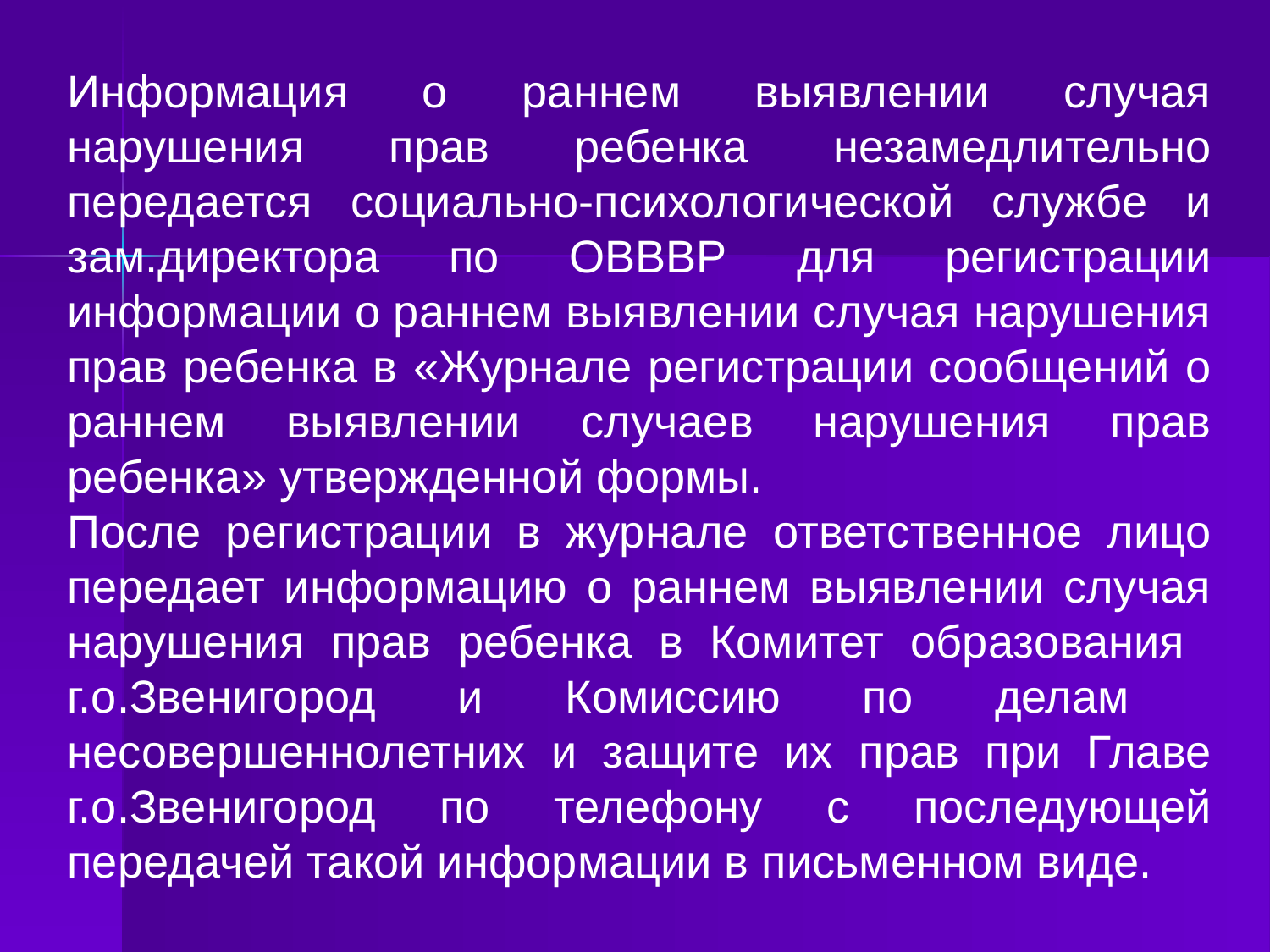

Информация о раннем выявлении случая нарушения прав ребенка незамедлительно передается социально-психологической службе и зам.директора по ОВВВР для регистрации информации о раннем выявлении случая нарушения прав ребенка в «Журнале регистрации сообщений о раннем выявлении случаев нарушения прав ребенка» утвержденной формы.
После регистрации в журнале ответственное лицо передает информацию о раннем выявлении случая нарушения прав ребенка в Комитет образования  г.о.Звенигород и Комиссию по делам  несовершеннолетних и защите их прав при Главе г.о.Звенигород по телефону с последующей передачей такой информации в письменном виде.